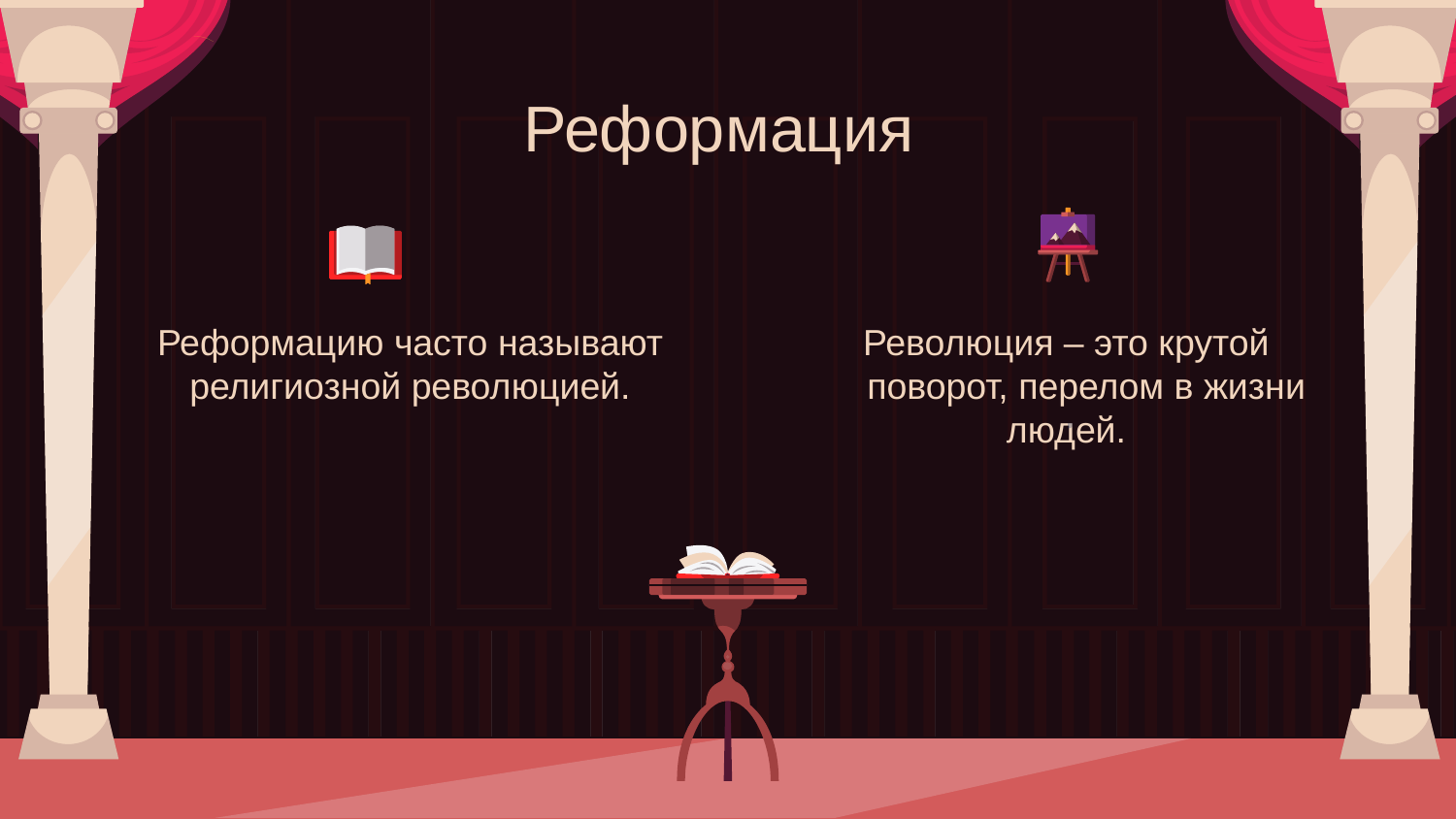

# Реформация

Реформацию часто называют
религиозной революцией.

Революция – это крутой поворот, перелом в жизни
людей.